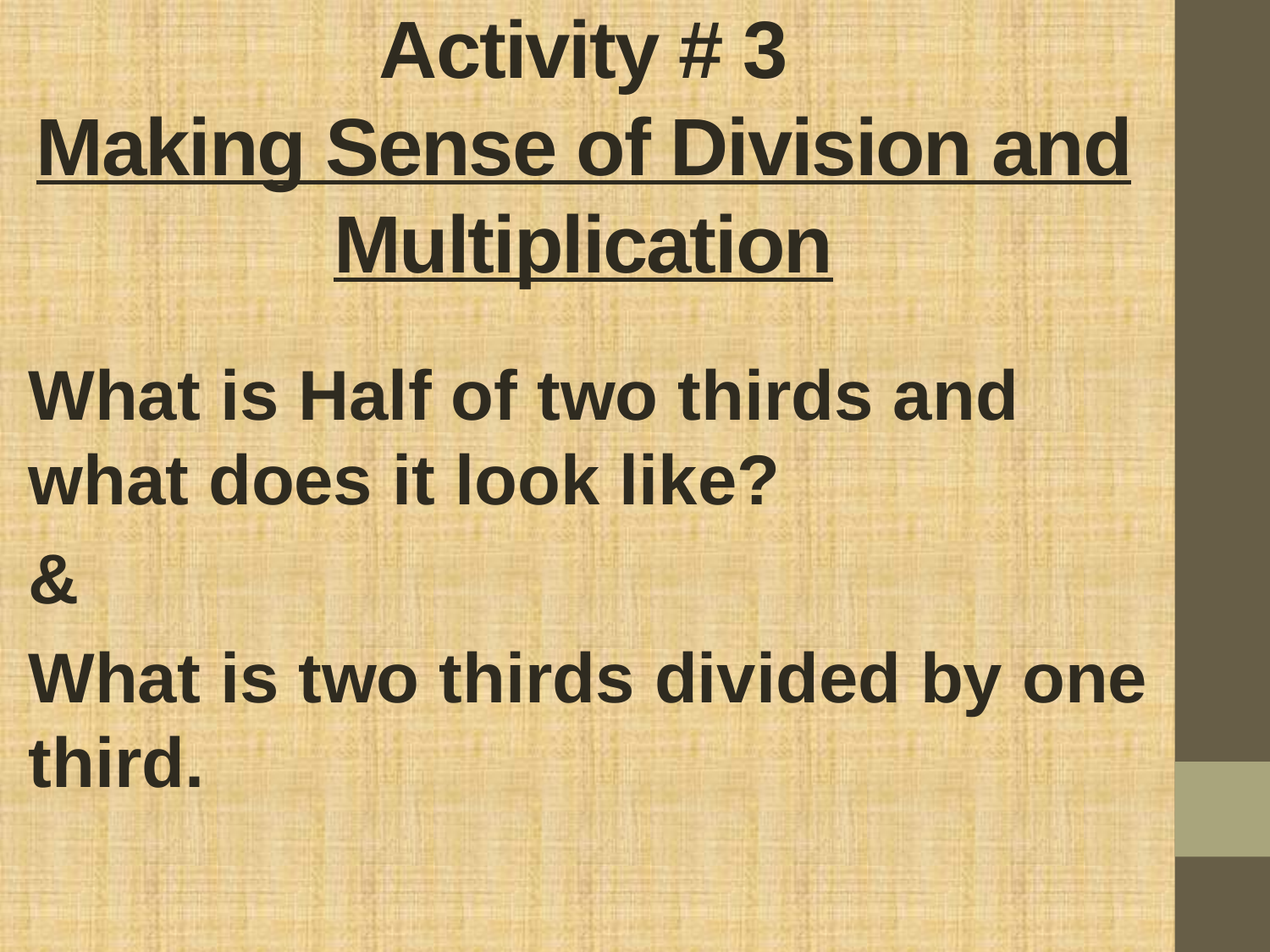

# Activity # 3 Making Sense of Division and Multiplication
What is Half of two thirds and what does it look like?
&
What is two thirds divided by one third.